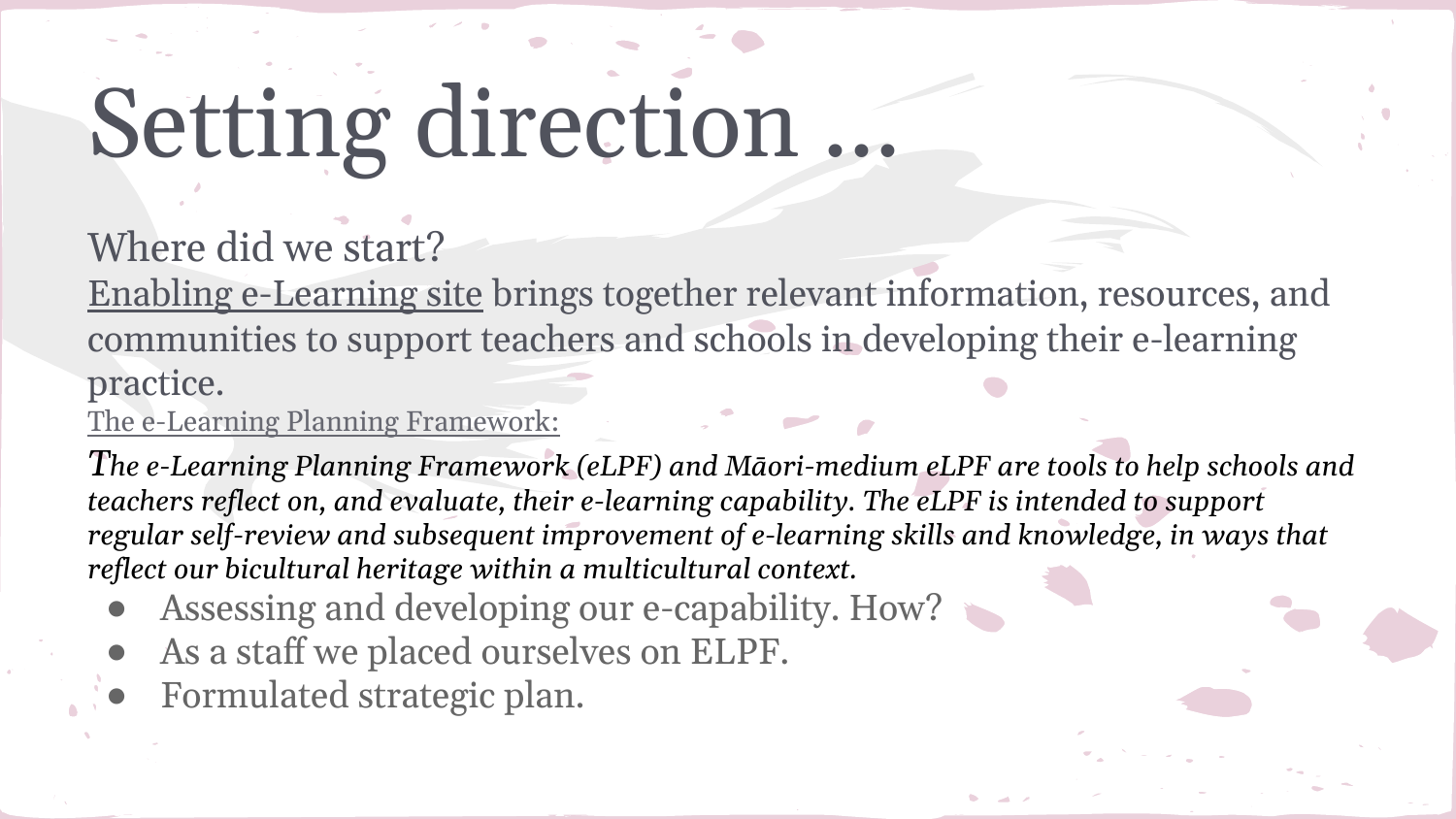

# Setting direction ...
Where did we start?
Enabling e-Learning site brings together relevant information, resources, and communities to support teachers and schools in developing their e-learning practice.
The e-Learning Planning Framework:
The e-Learning Planning Framework (eLPF) and Māori-medium eLPF are tools to help schools and teachers reflect on, and evaluate, their e-learning capability. The eLPF is intended to support regular self-review and subsequent improvement of e-learning skills and knowledge, in ways that reflect our bicultural heritage within a multicultural context.
Assessing and developing our e-capability. How?
As a staff we placed ourselves on ELPF.
Formulated strategic plan.